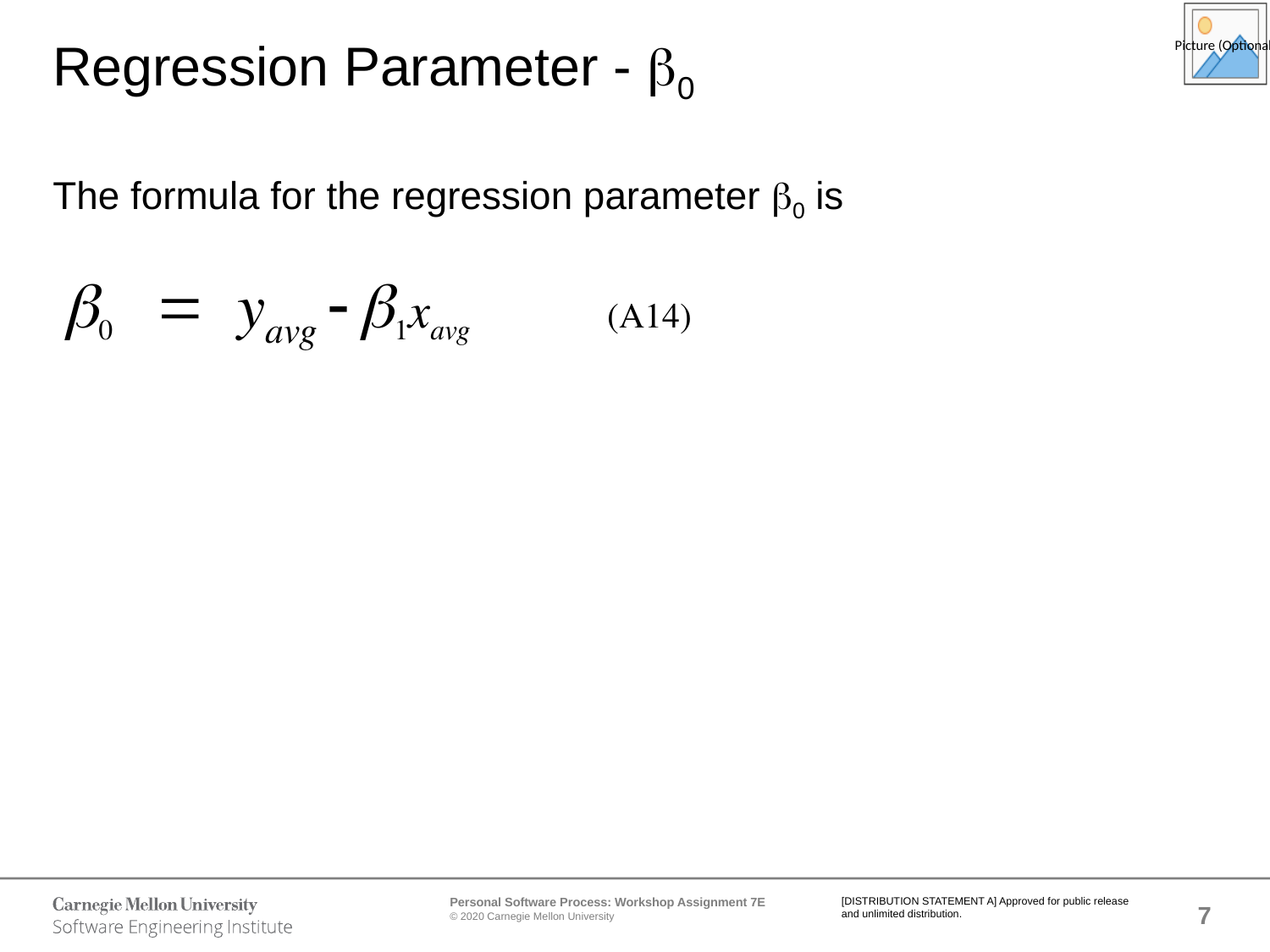

# Regression Parameter - β0
The formula for the regression parameter β0 is

β0   = yavg − β1xavg                   (A14)